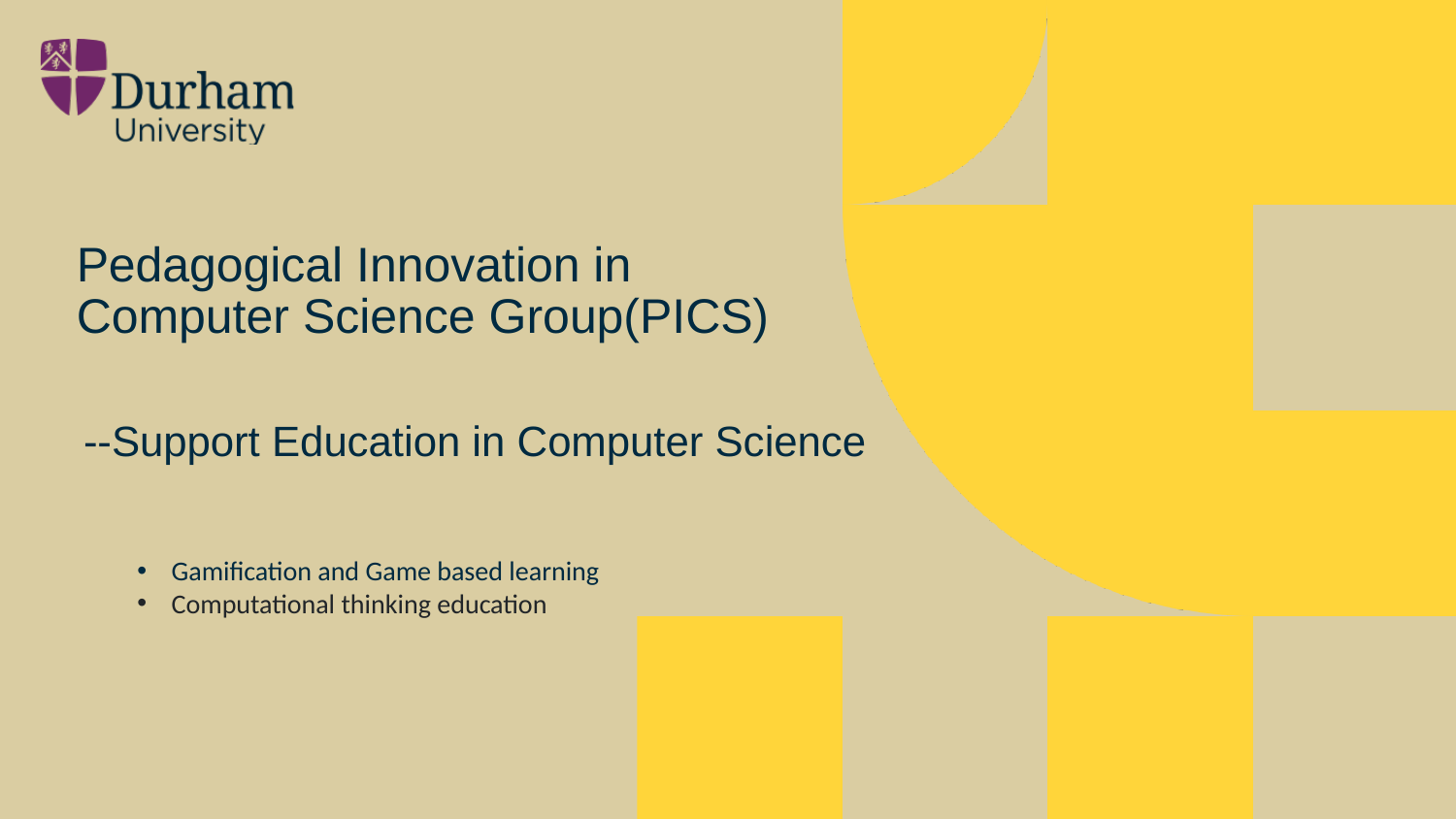

Pedagogical Innovation in Computer Science Group(PICS)
--Support Education in Computer Science
#
Gamification and Game based learning
Computational thinking education